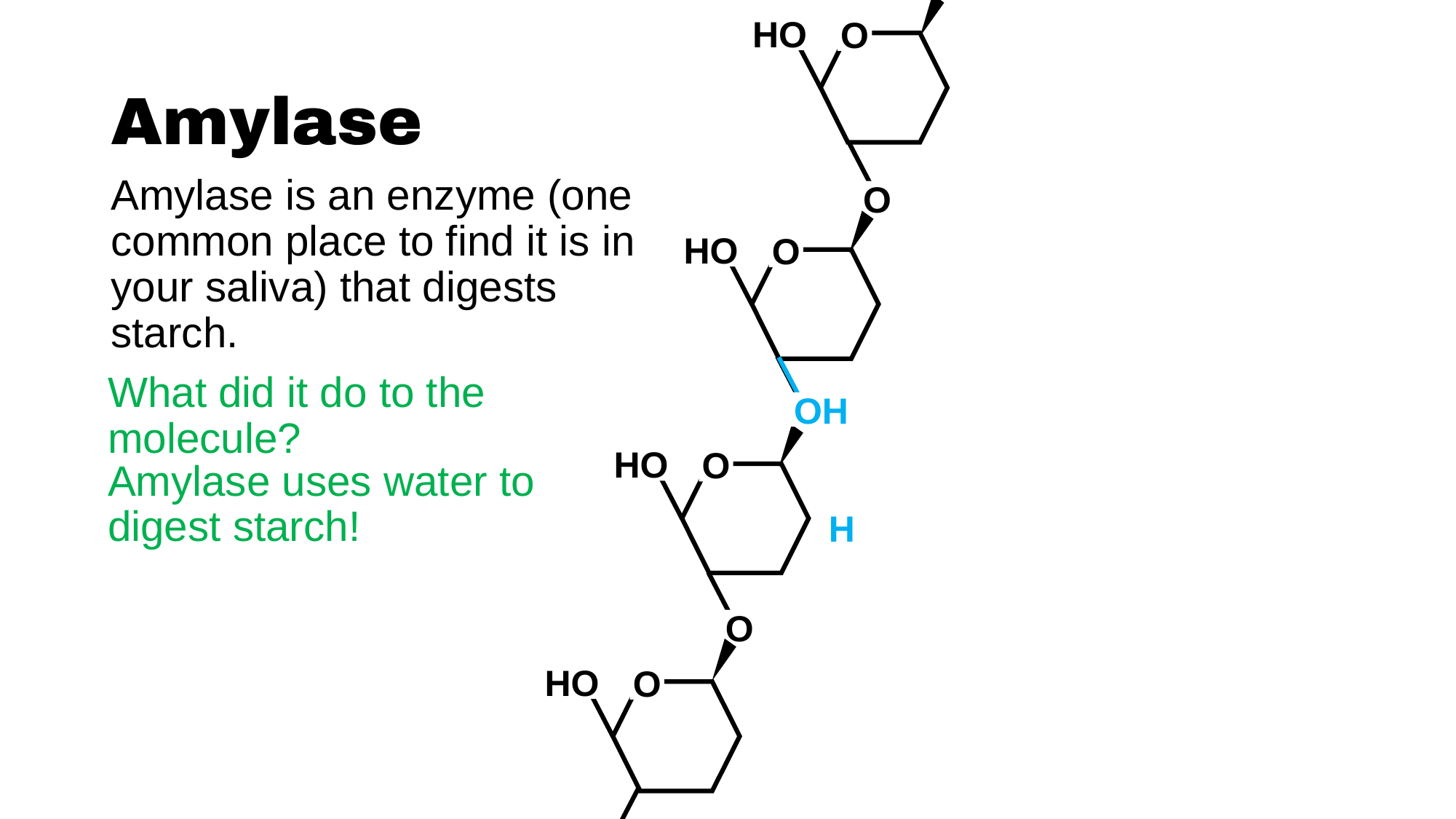

O

HO
O

# Amylase
Amylase is an enzyme (one common place to find it is in your saliva) that digests starch.
O

HO
O

What did it do to the molecule?
OH
O

HO
O

O

HO
O

Amylase uses water to digest starch!
H